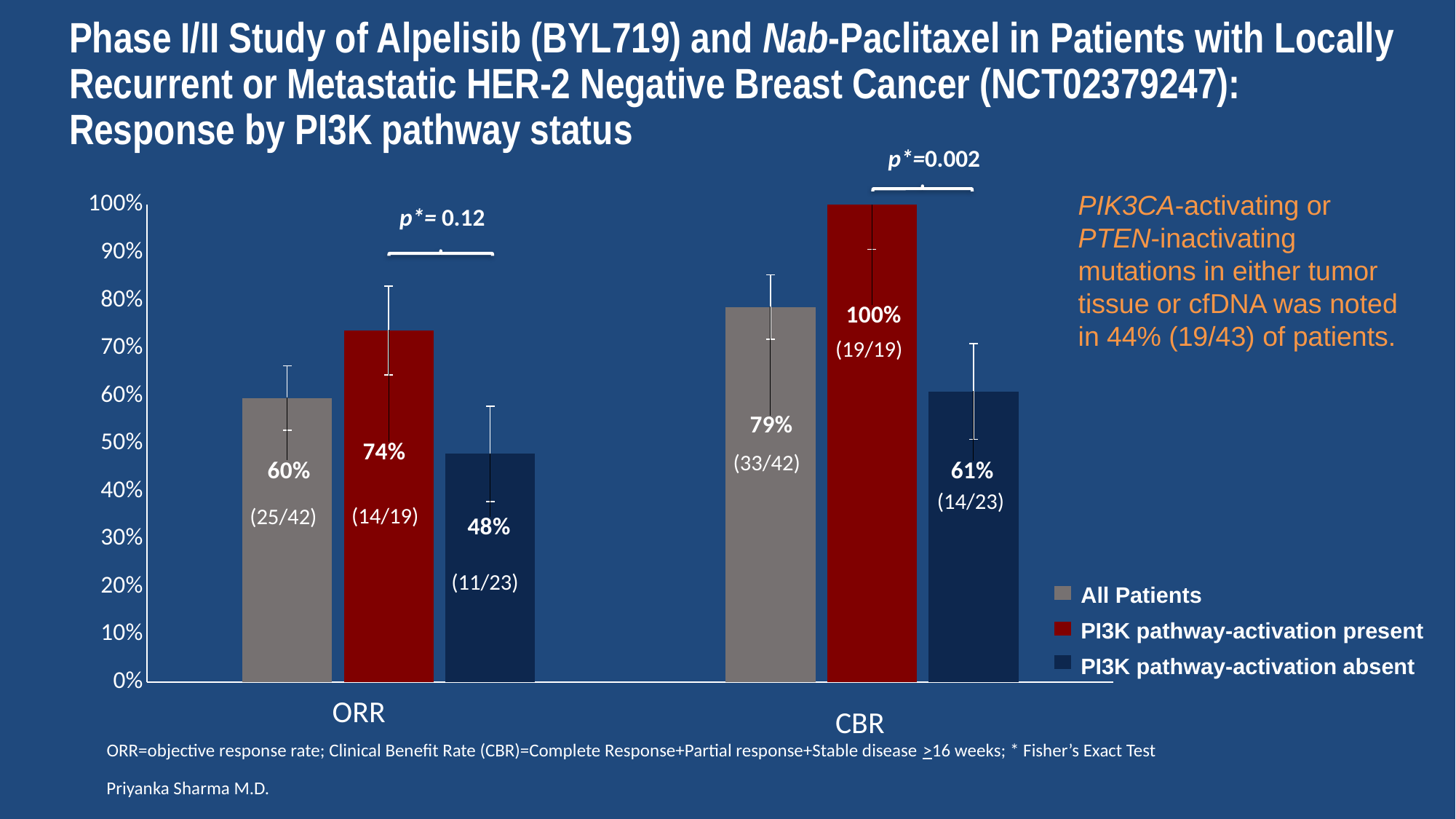

Phase I/II Study of Alpelisib (BYL719) and Nab-Paclitaxel in Patients with Locally Recurrent or Metastatic HER-2 Negative Breast Cancer (NCT02379247):
Response by PI3K pathway status
p*=0.002

### Chart

| Category | Overall | Mutation | No Mutation |
|---|---|---|---|
ORR
CBR
p*= 0.12

(19/19)
(33/42)
(14/23)
(14/19)
(25/42)
(11/23)
PIK3CA-activating or PTEN-inactivating mutations in either tumor tissue or cfDNA was noted in 44% (19/43) of patients.

All Patients
PI3K pathway-activation present
PI3K pathway-activation absent

ORR=objective response rate; Clinical Benefit Rate (CBR)=Complete Response+Partial response+Stable disease >16 weeks; * Fisher’s Exact Test
Priyanka Sharma M.D.